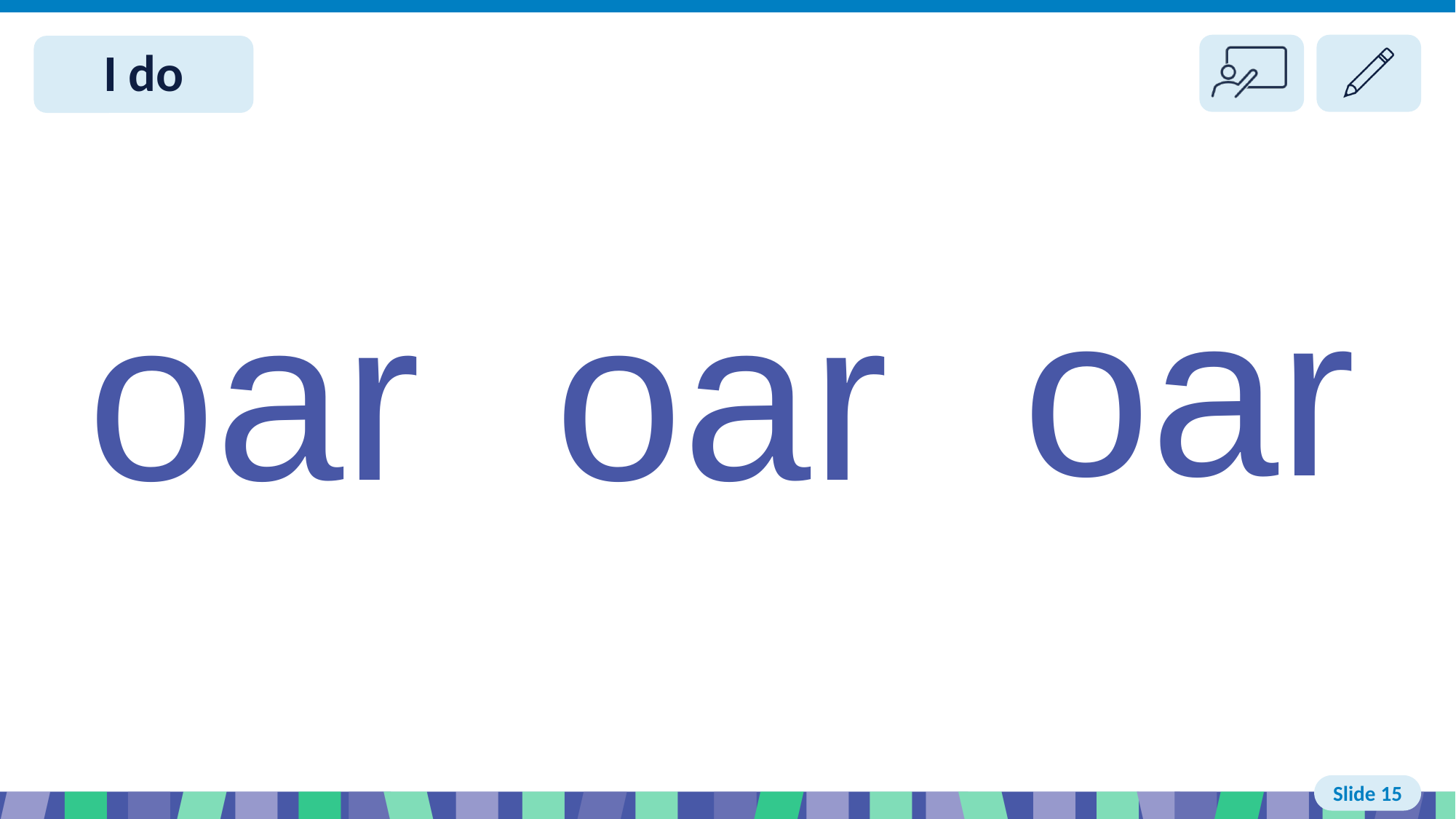

Slide 15 I do
 oar
 oar
 oar